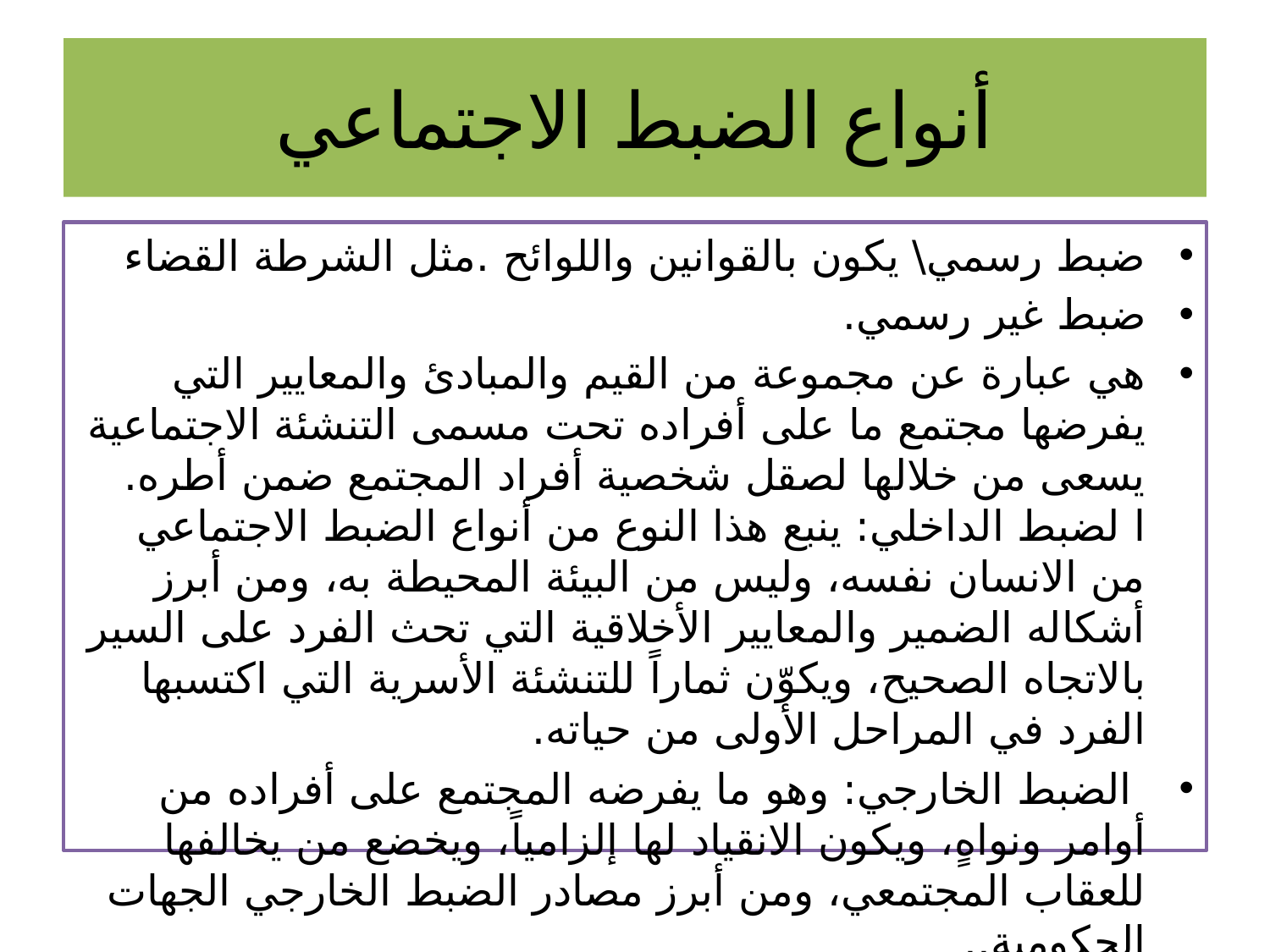

# أنواع الضبط الاجتماعي
ضبط رسمي\ يكون بالقوانين واللوائح .مثل الشرطة القضاء
ضبط غير رسمي.
هي عبارة عن مجموعة من القيم والمبادئ والمعايير التي يفرضها مجتمع ما على أفراده تحت مسمى التنشئة الاجتماعية يسعى من خلالها لصقل شخصية أفراد المجتمع ضمن أطره.
ا لضبط الداخلي: ينبع هذا النوع من أنواع الضبط الاجتماعي من الانسان نفسه، وليس من البيئة المحيطة به، ومن أبرز أشكاله الضمير والمعايير الأخلاقية التي تحث الفرد على السير بالاتجاه الصحيح، ويكوّن ثماراً للتنشئة الأسرية التي اكتسبها الفرد في المراحل الأولى من حياته.
 الضبط الخارجي: وهو ما يفرضه المجتمع على أفراده من أوامر ونواهٍ، ويكون الانقياد لها إلزامياً، ويخضع من يخالفها للعقاب المجتمعي، ومن أبرز مصادر الضبط الخارجي الجهات الحكومية..